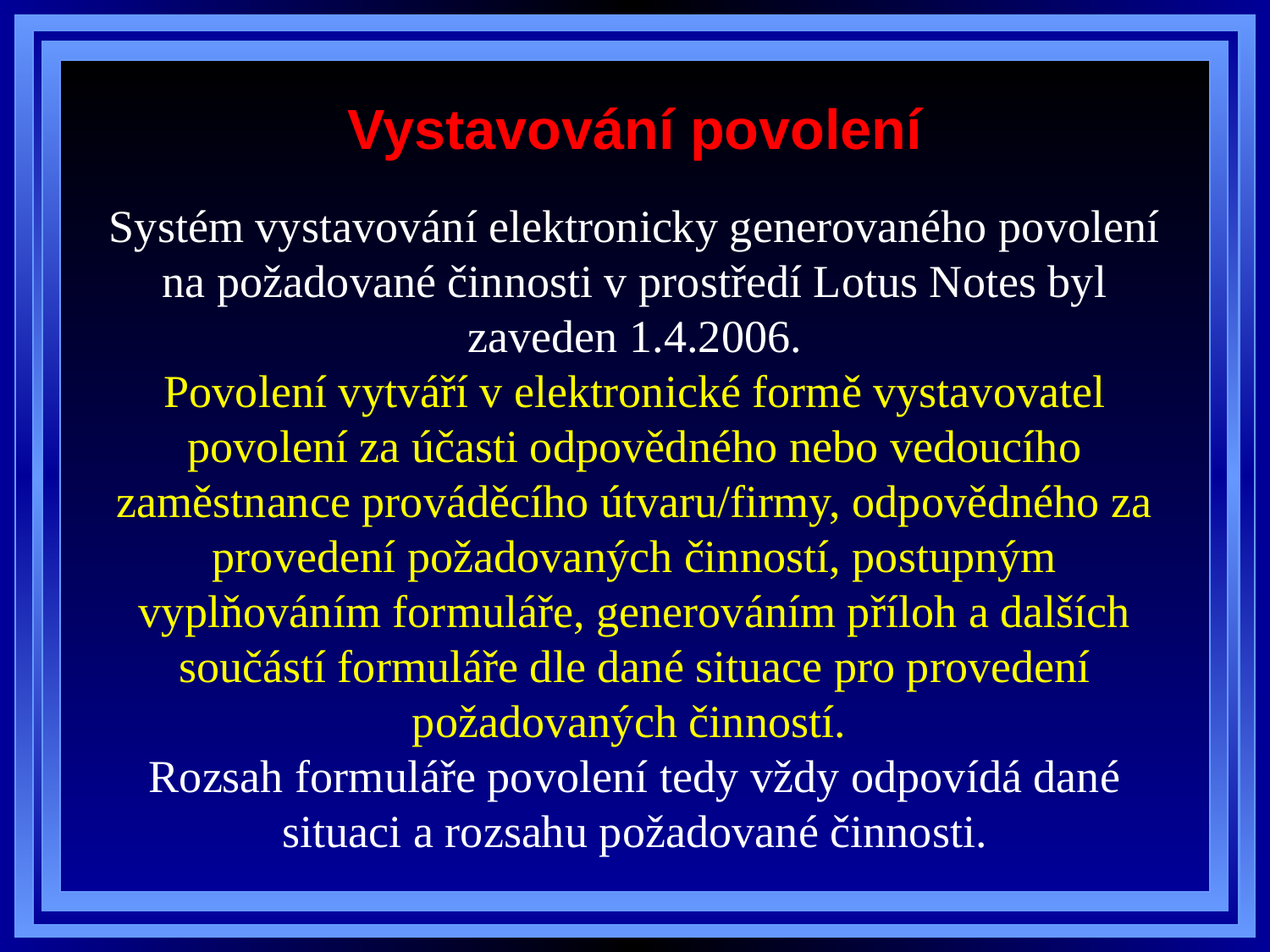

# Vystavování povolení
Systém vystavování elektronicky generovaného povolení na požadované činnosti v prostředí Lotus Notes byl zaveden 1.4.2006.
Povolení vytváří v elektronické formě vystavovatel povolení za účasti odpovědného nebo vedoucího zaměstnance prováděcího útvaru/firmy, odpovědného za provedení požadovaných činností, postupným vyplňováním formuláře, generováním příloh a dalších součástí formuláře dle dané situace pro provedení požadovaných činností.
Rozsah formuláře povolení tedy vždy odpovídá dané situaci a rozsahu požadované činnosti.